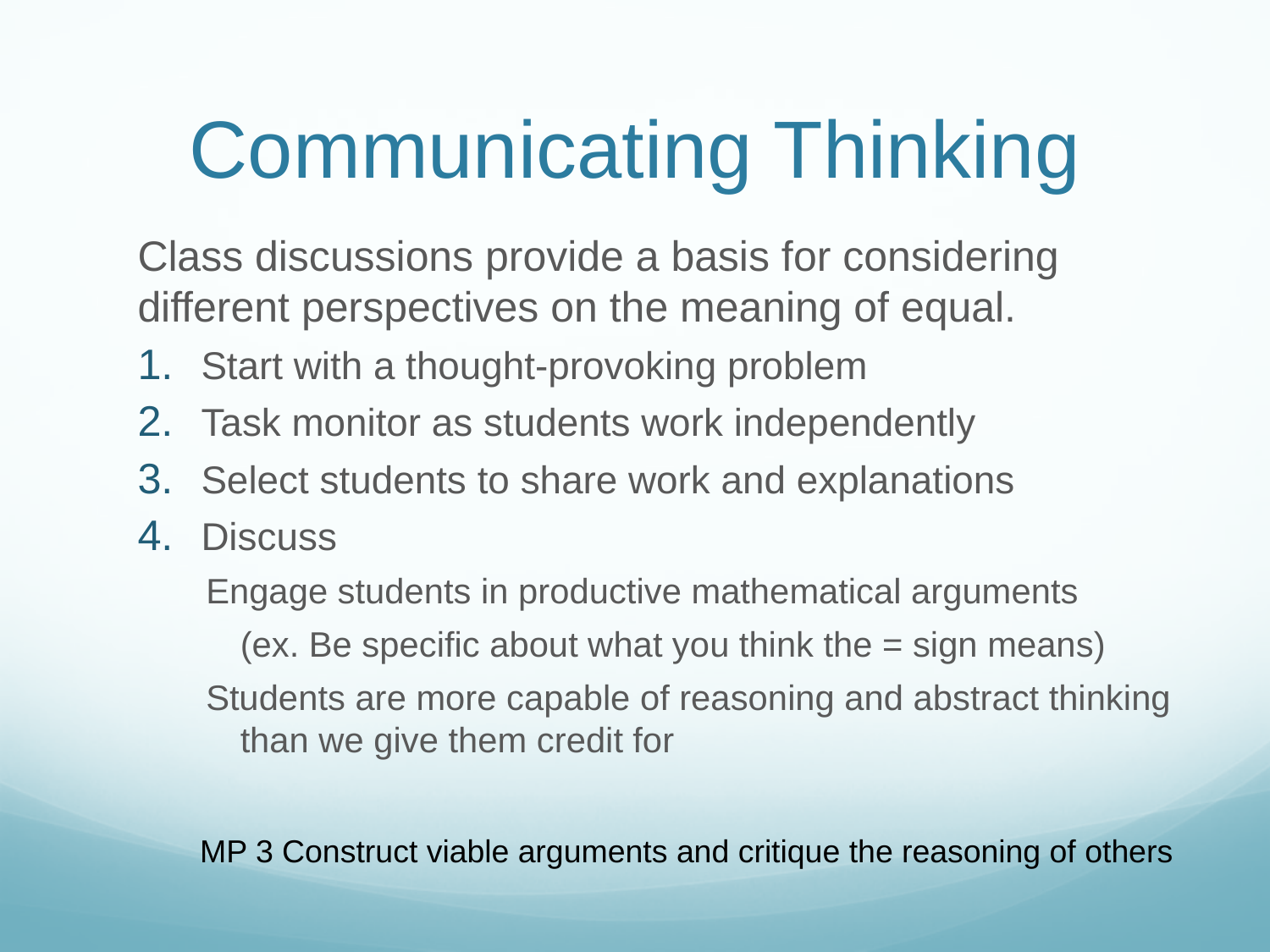

# Communicating Thinking
	Class discussions provide a basis for considering different perspectives on the meaning of equal.
Start with a thought-provoking problem
Task monitor as students work independently
Select students to share work and explanations
Discuss
   Engage students in productive mathematical arguments
	(ex. Be specific about what you think the = sign means)
   Students are more capable of reasoning and abstract thinking than we give them credit for

MP 3 Construct viable arguments and critique the reasoning of others